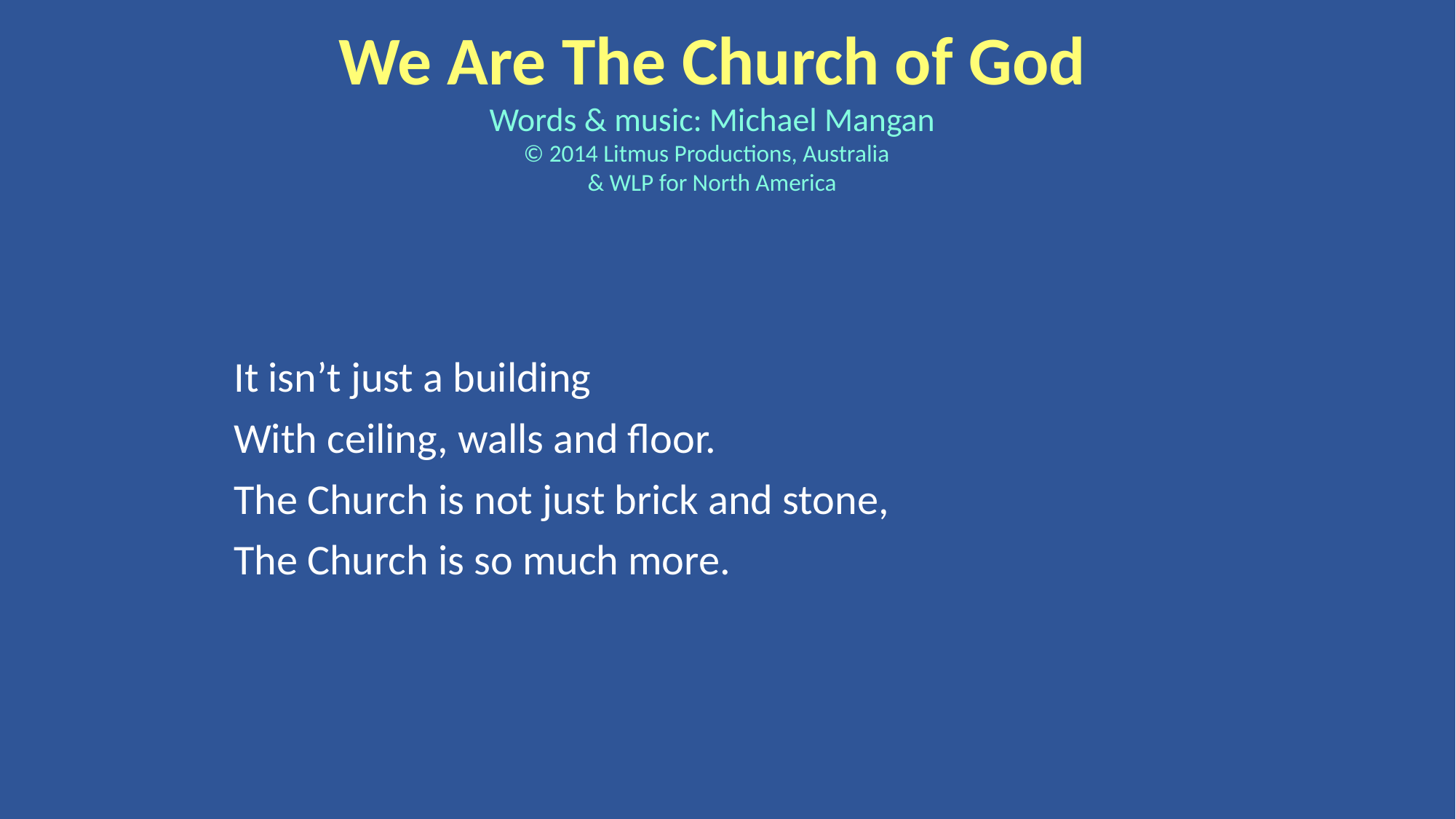

We Are The Church of God
Words & music: Michael Mangan
© 2014 Litmus Productions, Australia
& WLP for North America
It isn’t just a building
With ceiling, walls and floor.
The Church is not just brick and stone,
The Church is so much more.